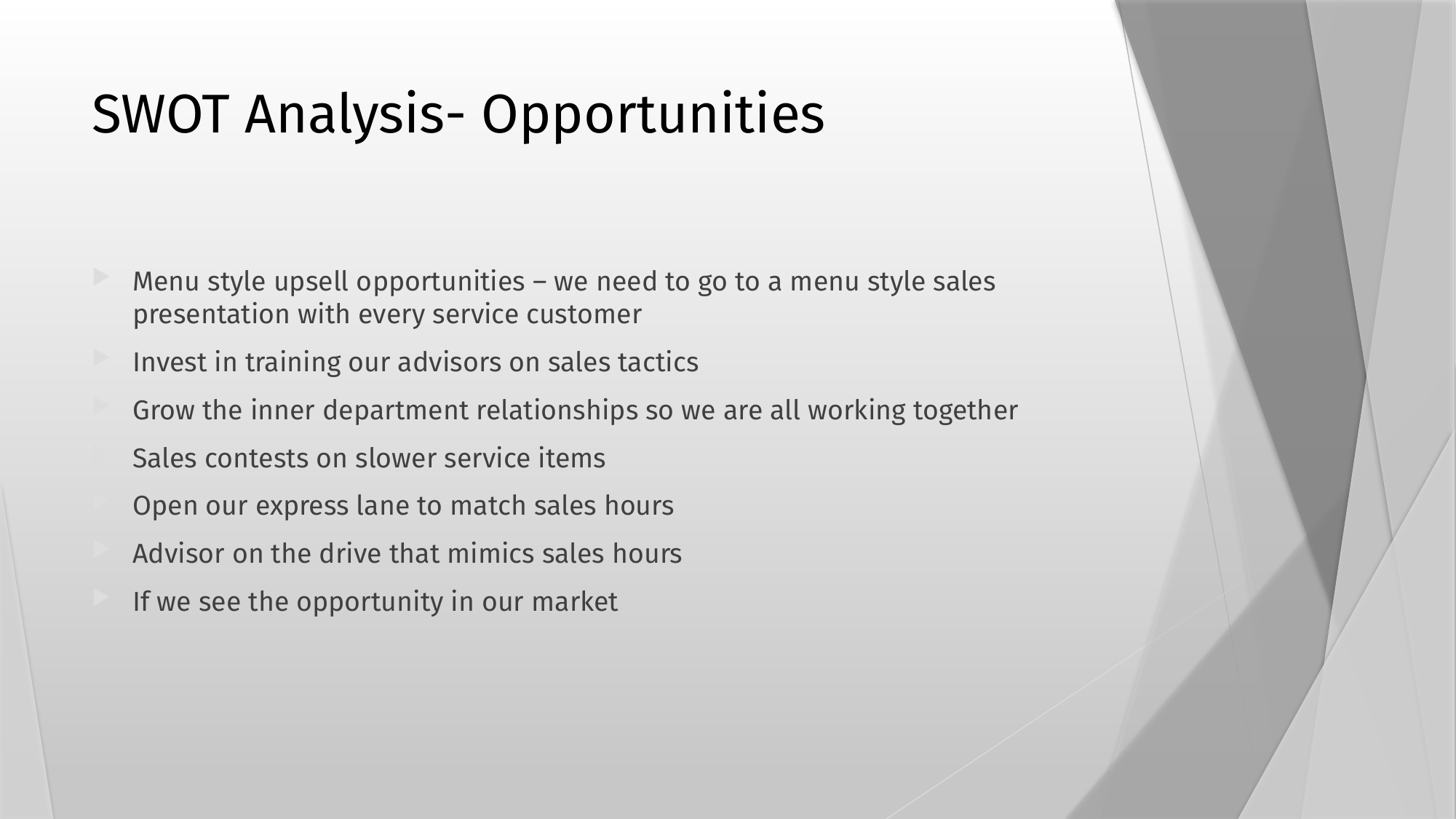

# SWOT Analysis- Opportunities
Menu style upsell opportunities – we need to go to a menu style sales presentation with every service customer
Invest in training our advisors on sales tactics
Grow the inner department relationships so we are all working together
Sales contests on slower service items
Open our express lane to match sales hours
Advisor on the drive that mimics sales hours
If we see the opportunity in our market